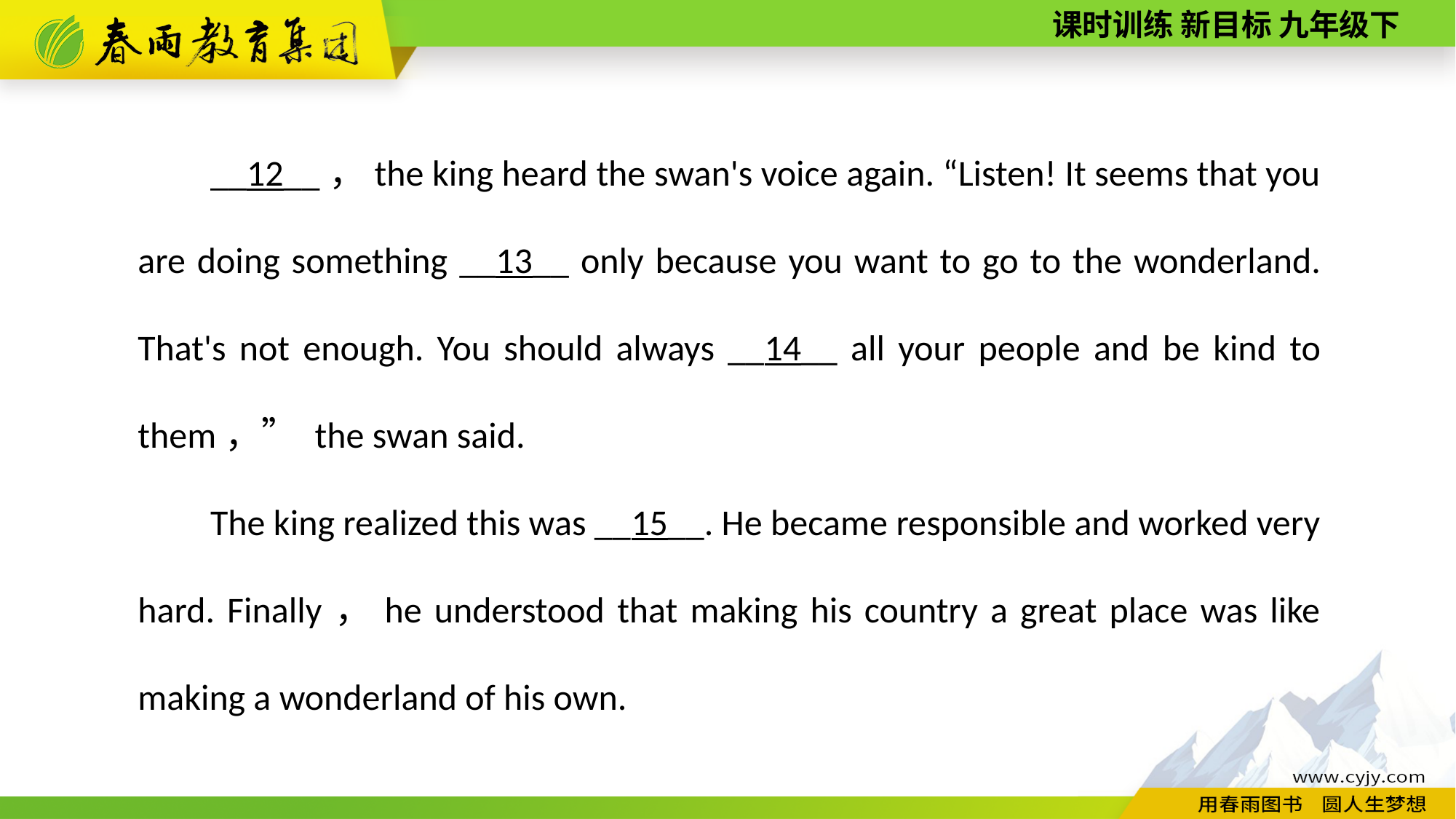

__12__，the king heard the swan's voice again. “Listen! It seems that you are doing something __13__ only because you want to go to the wonderland. That's not enough. You should always __14__ all your people and be kind to them，” the swan said.
The king realized this was __15__. He became responsible and worked very hard. Finally，he understood that making his country a great place was like making a wonderland of his own.